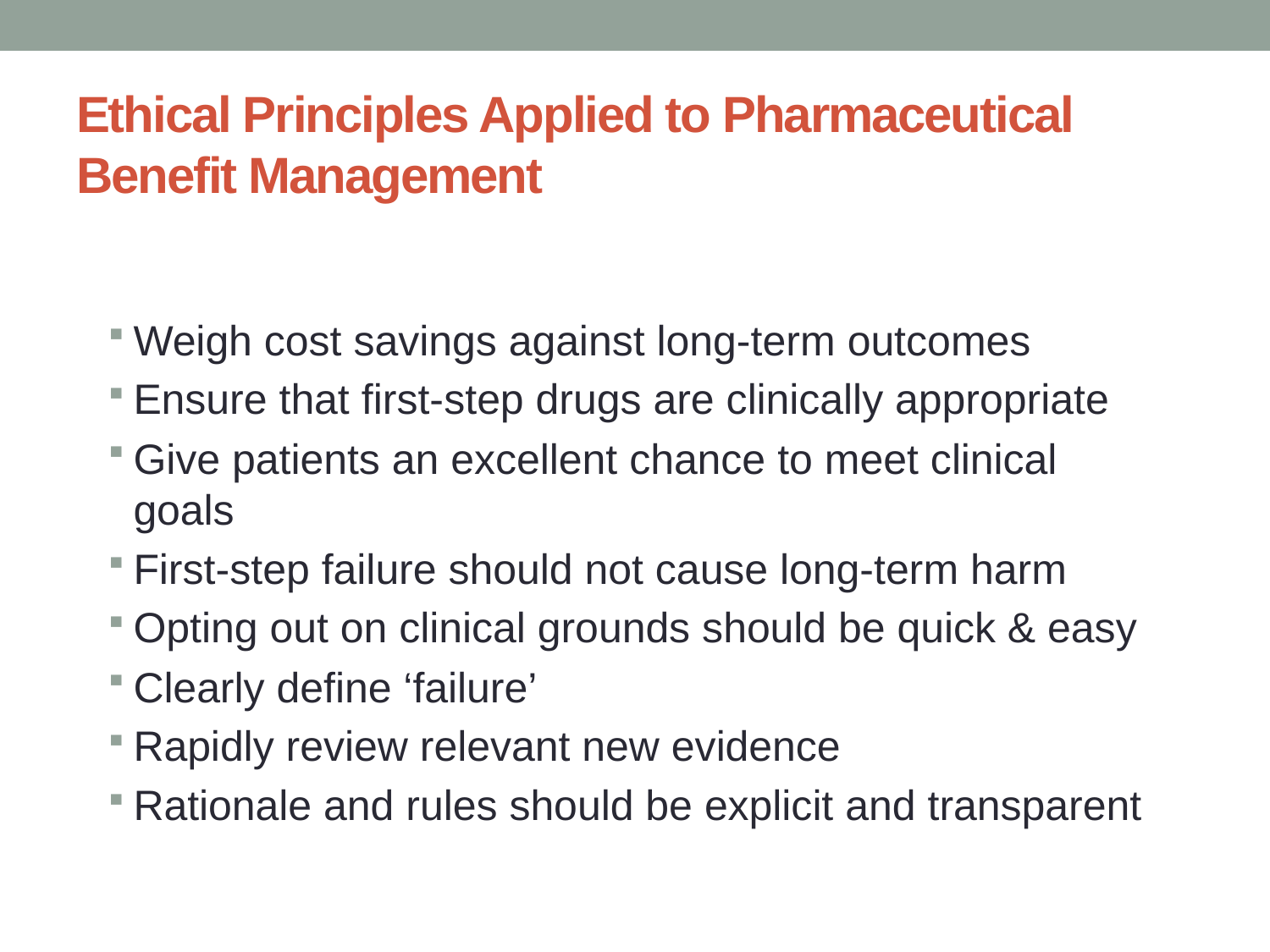

# Ethical Principles Applied to Pharmaceutical Benefit Management
Weigh cost savings against long-term outcomes
Ensure that first-step drugs are clinically appropriate
Give patients an excellent chance to meet clinical goals
First-step failure should not cause long-term harm
Opting out on clinical grounds should be quick & easy
Clearly define ‘failure’
Rapidly review relevant new evidence
Rationale and rules should be explicit and transparent